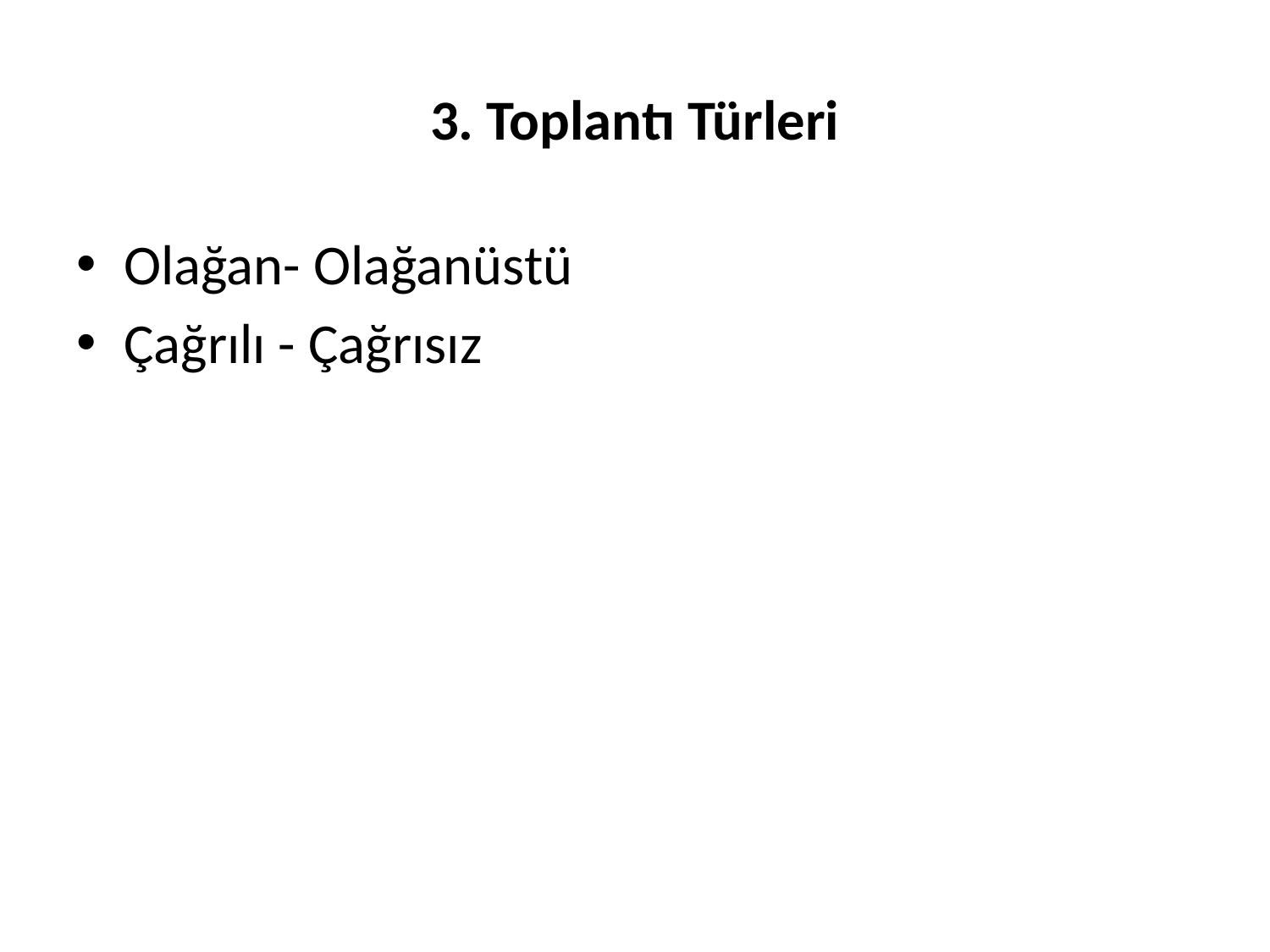

# 3. Toplantı Türleri
Olağan- Olağanüstü
Çağrılı - Çağrısız